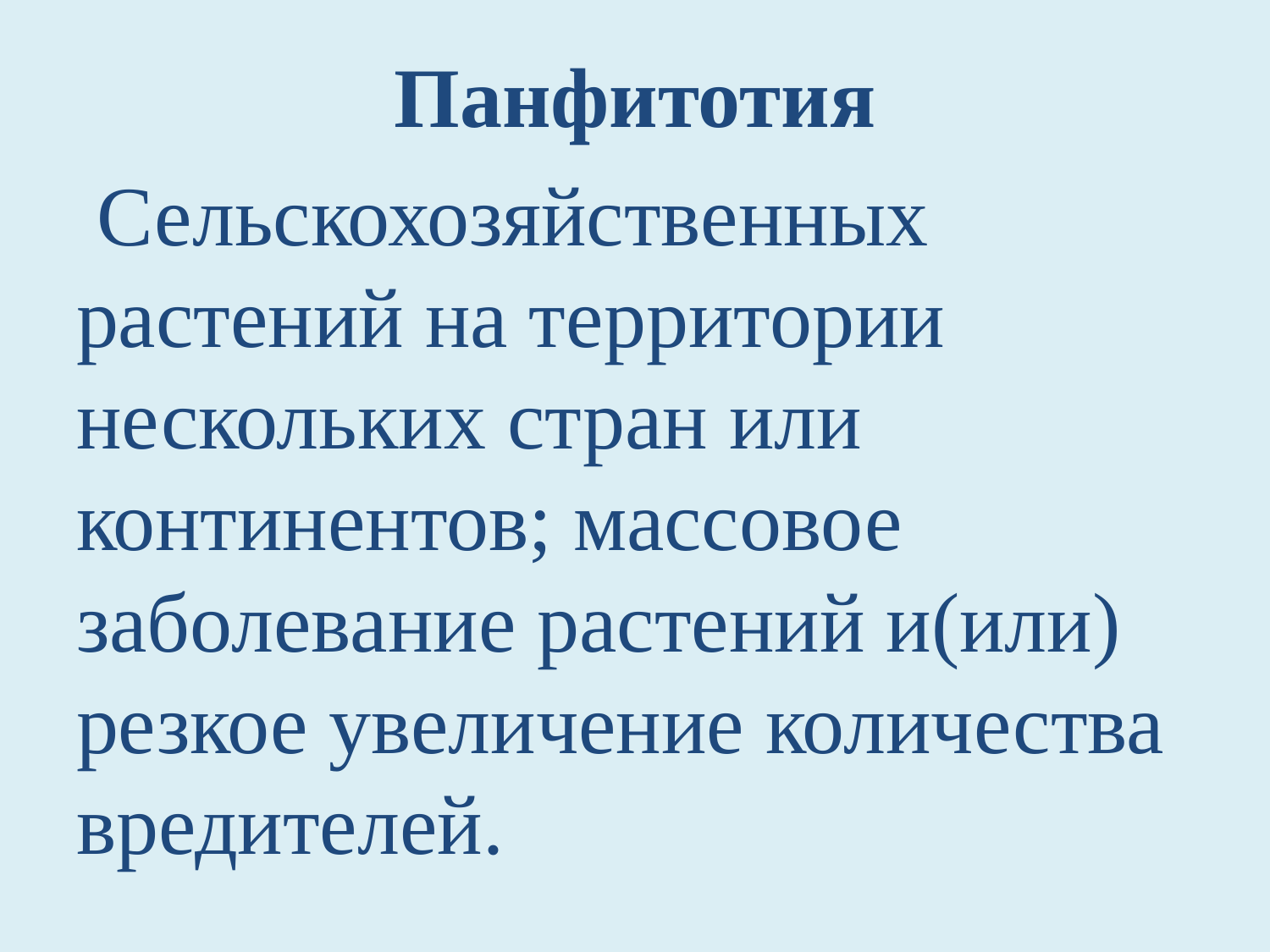

Панфитотия
 Сельскохозяйственных растений на территории нескольких стран или континентов; массовое заболевание растений и(или) резкое увеличение количества вредителей.